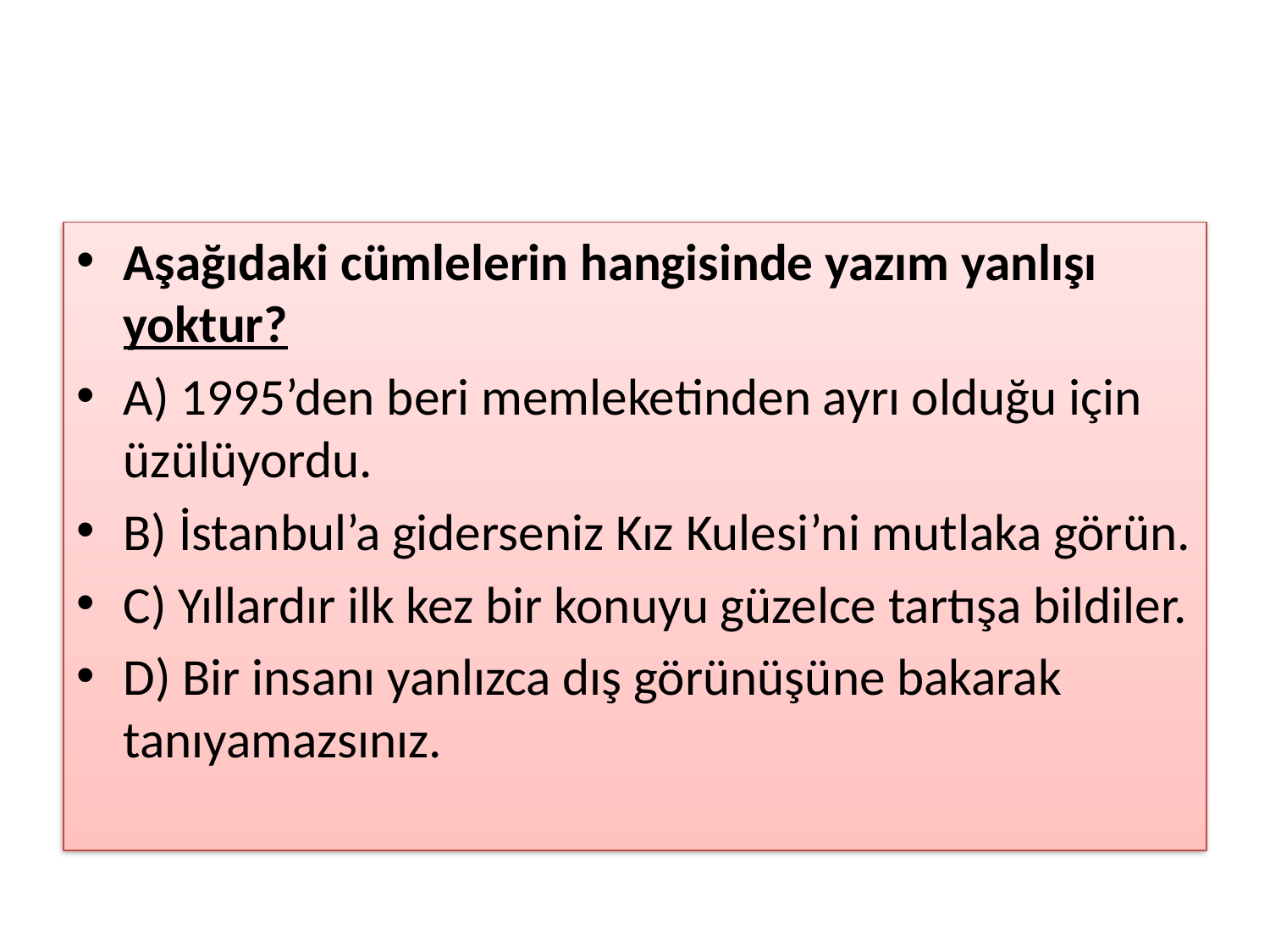

#
Aşağıdaki cümlelerin hangisinde yazım yanlışı yoktur?
A) 1995’den beri memleketinden ayrı olduğu için üzülüyordu.
B) İstanbul’a giderseniz Kız Kulesi’ni mutlaka görün.
C) Yıllardır ilk kez bir konuyu güzelce tartışa bildiler.
D) Bir insanı yanlızca dış görünüşüne bakarak tanıyamazsınız.